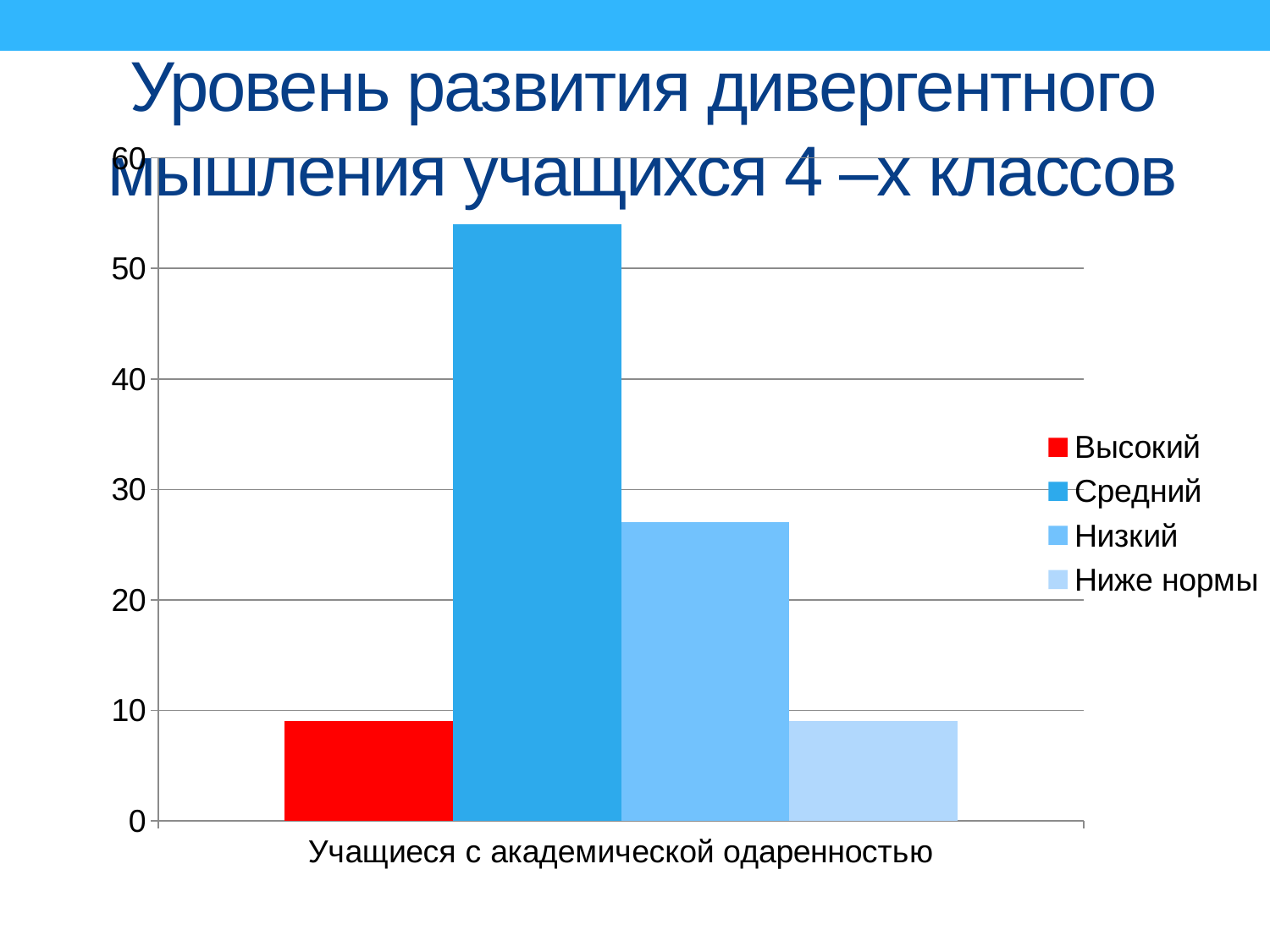

# Уровень развития дивергентного мышления учащихся 4 –х классов

### Chart

| Category | Высокий | Средний | Низкий | Ниже нормы |
|---|---|---|---|---|
| Учащиеся с академической одаренностью | 9.0 | 54.0 | 27.0 | 9.0 |